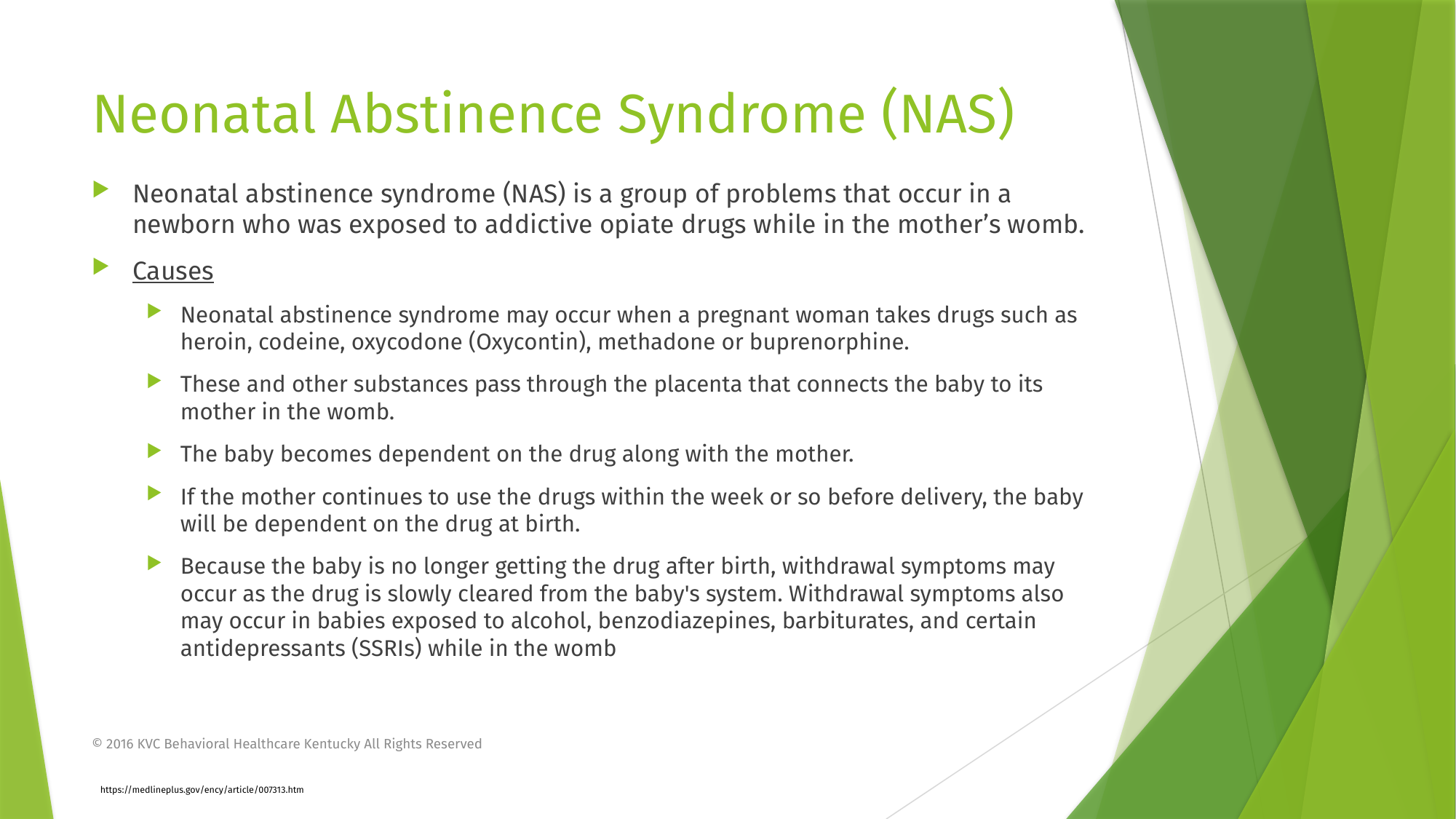

# Neonatal Abstinence Syndrome (NAS)
Neonatal abstinence syndrome (NAS) is a group of problems that occur in a newborn who was exposed to addictive opiate drugs while in the mother’s womb.
Causes
Neonatal abstinence syndrome may occur when a pregnant woman takes drugs such as heroin, codeine, oxycodone (Oxycontin), methadone or buprenorphine.
These and other substances pass through the placenta that connects the baby to its mother in the womb.
The baby becomes dependent on the drug along with the mother.
If the mother continues to use the drugs within the week or so before delivery, the baby will be dependent on the drug at birth.
Because the baby is no longer getting the drug after birth, withdrawal symptoms may occur as the drug is slowly cleared from the baby's system. Withdrawal symptoms also may occur in babies exposed to alcohol, benzodiazepines, barbiturates, and certain antidepressants (SSRIs) while in the womb
© 2016 KVC Behavioral Healthcare Kentucky All Rights Reserved
https://medlineplus.gov/ency/article/007313.htm